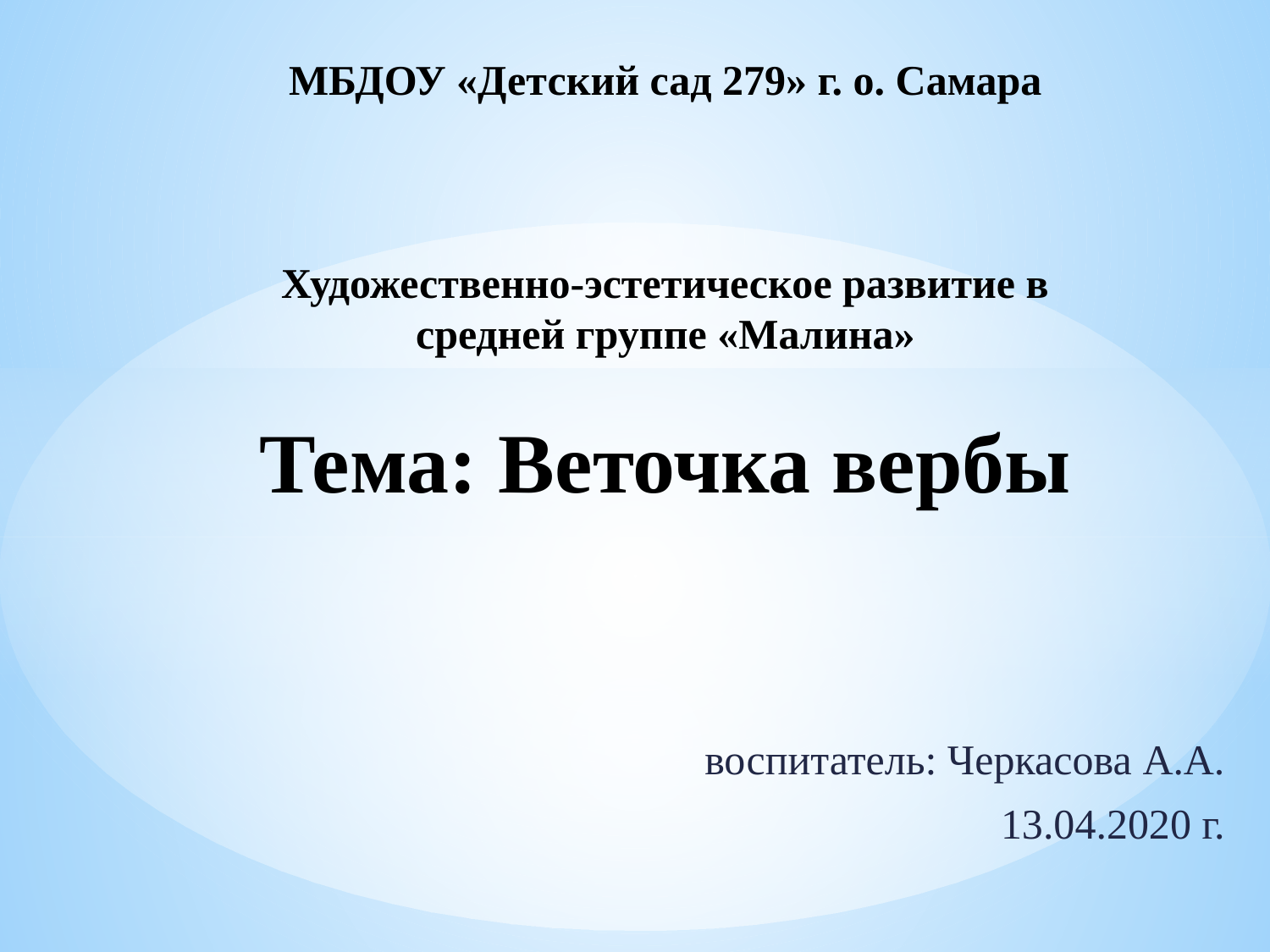

# МБДОУ «Детский сад 279» г. о. Самара Художественно-эстетическое развитие в средней группе «Малина» Тема: Веточка вербы
воспитатель: Черкасова А.А.
13.04.2020 г.